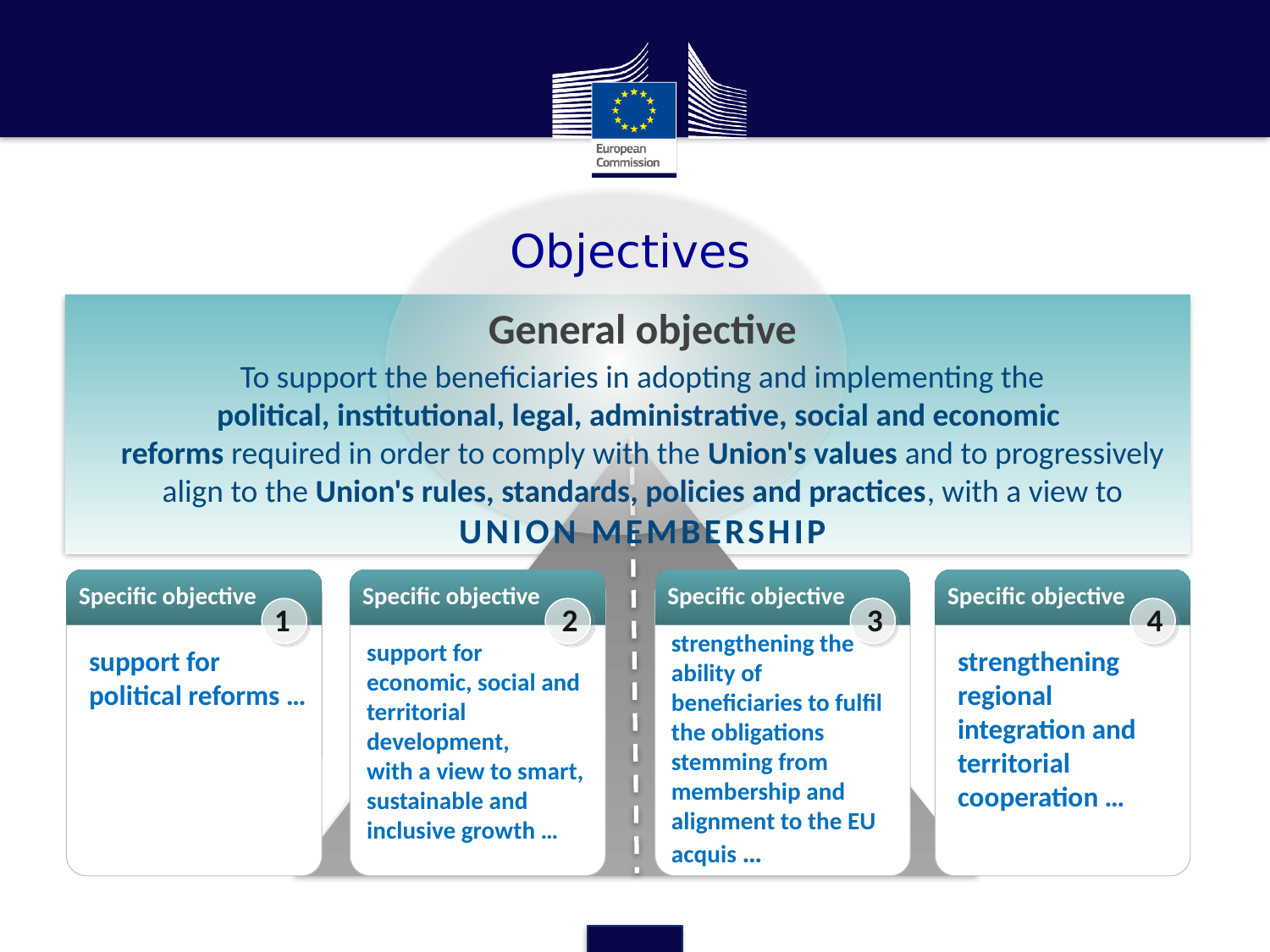

Objectives

General objective
	To support the beneficiaries in adopting and implementing the
political, institutional, legal, administrative, social and economic
reforms required in order to comply with the Union's values and to progressively align to the Union's rules, standards, policies and practices, with a view to
Union membership

Specific objective
1

support for political reforms …

Specific objective
2

support for economic, social and territorial development,
with a view to smart, sustainable and inclusive growth …

Specific objective
3

strengthening the ability of beneficiaries to fulfil the obligations stemming from membership and alignment to the EU acquis …

Specific objective
4

strengthening regional integration and territorial cooperation …